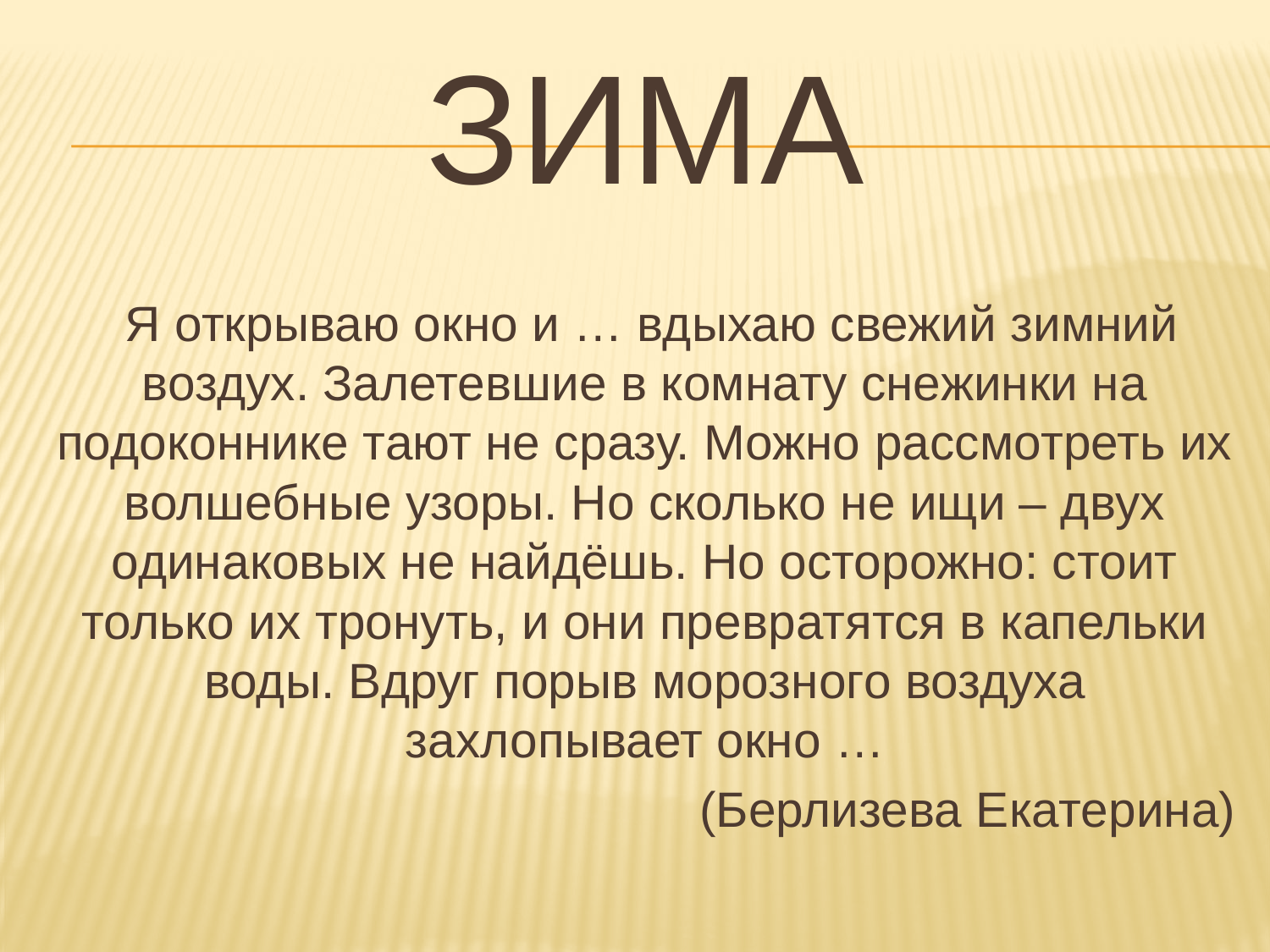

# Зима

 Я открываю окно и … вдыхаю свежий зимний воздух. Залетевшие в комнату снежинки на подоконнике тают не сразу. Можно рассмотреть их волшебные узоры. Но сколько не ищи – двух одинаковых не найдёшь. Но осторожно: стоит только их тронуть, и они превратятся в капельки воды. Вдруг порыв морозного воздуха захлопывает окно …
(Берлизева Екатерина)